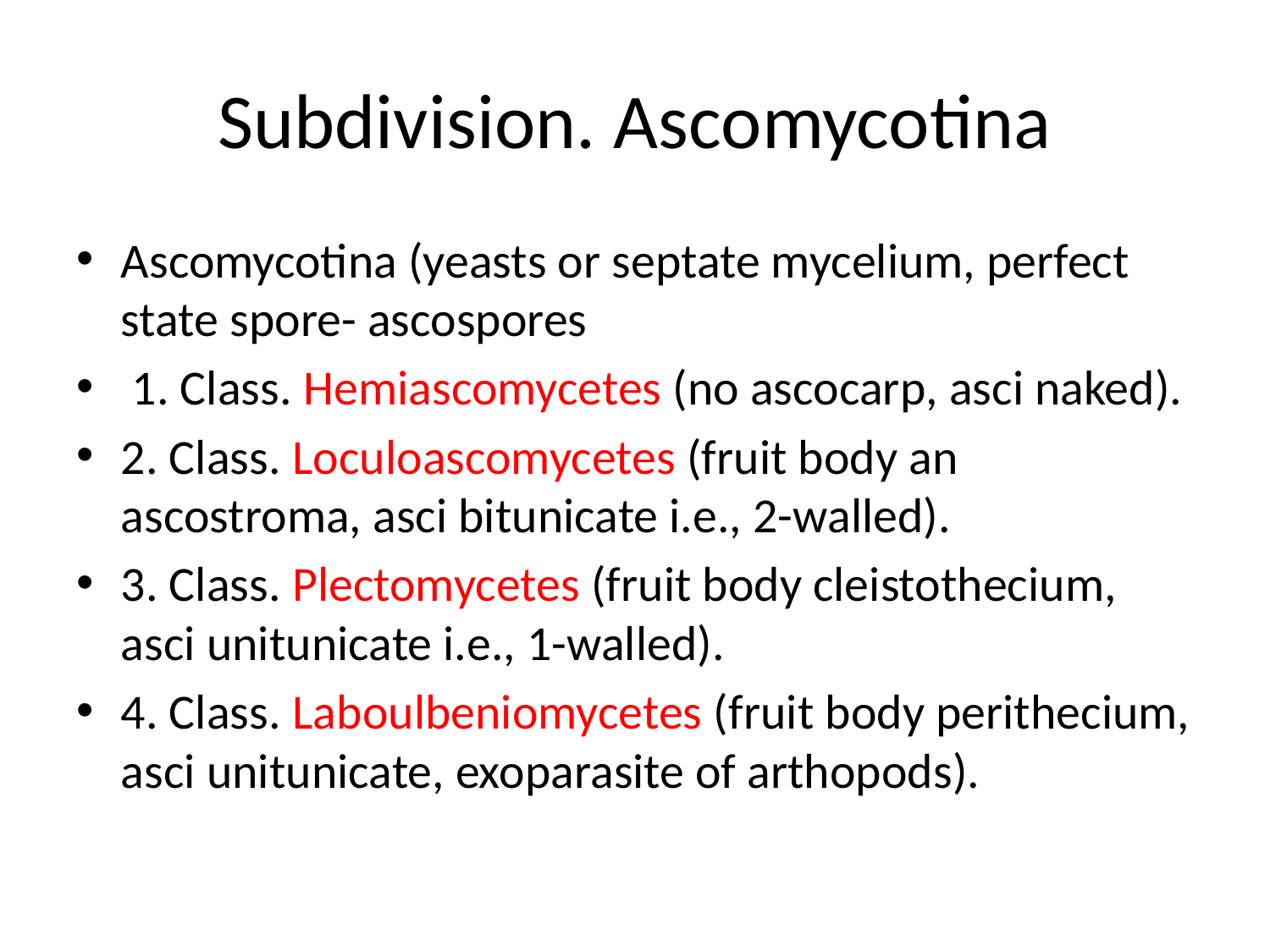

# Subdivision. Ascomycotina
Ascomycotina (yeasts or septate mycelium, perfect state spore- ascospores
 1. Class. Hemiascomycetes (no asco­carp, asci naked).
2. Class. Loculoascomycetes (fruit body an ascostroma, asci bitunicate i.e., 2-walled).
3. Class. Plectomycetes (fruit body cleistothecium, asci unitunicate i.e., 1-walled).
4. Class. Laboulbeniomycetes (fruit body perithecium, asci unitunicate, exoparasite of arthopods).